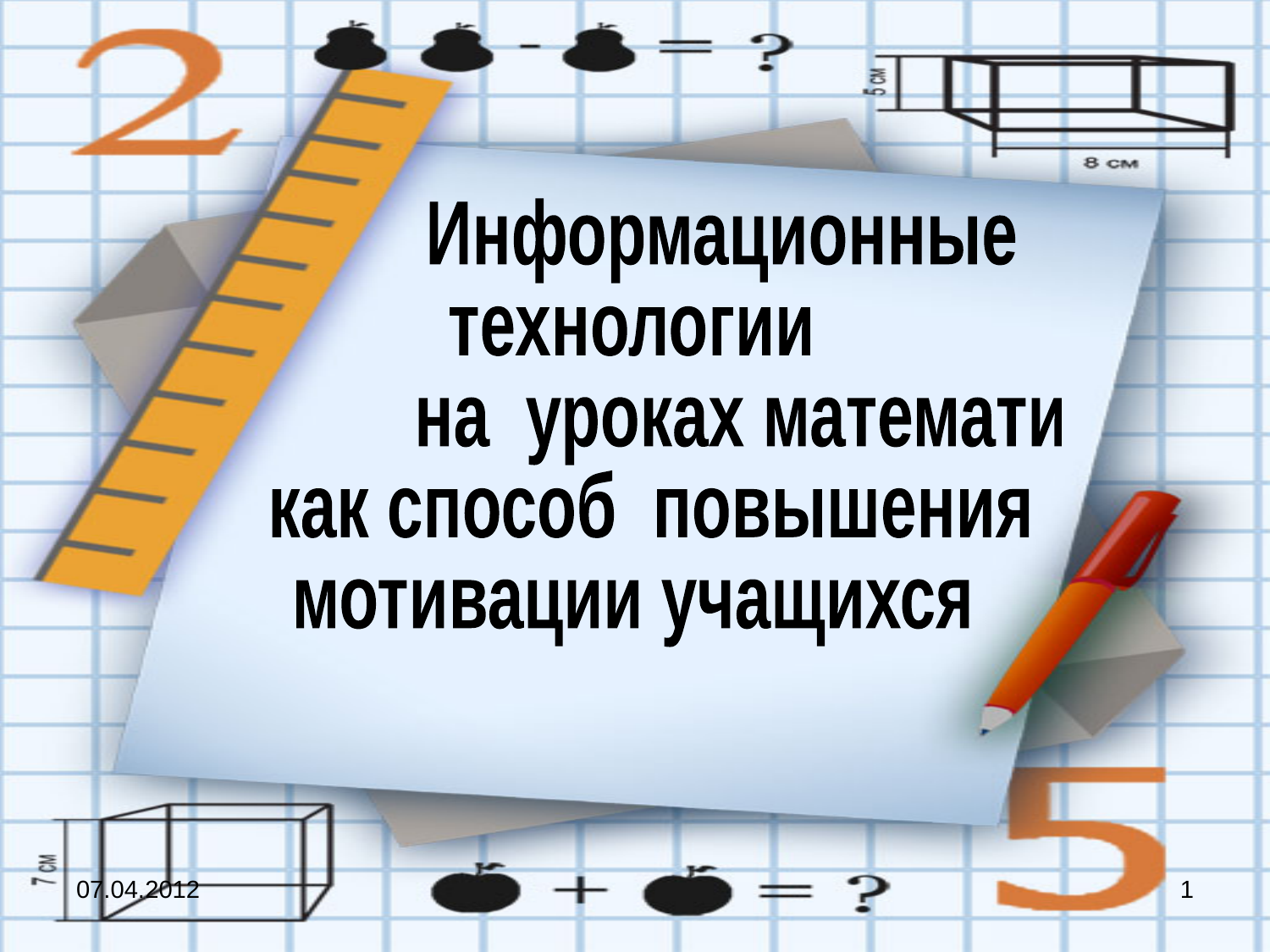

Информационные
технологии
        на  уроках математики
 как способ  повышения
мотивации учащихся

07.04.2012
1